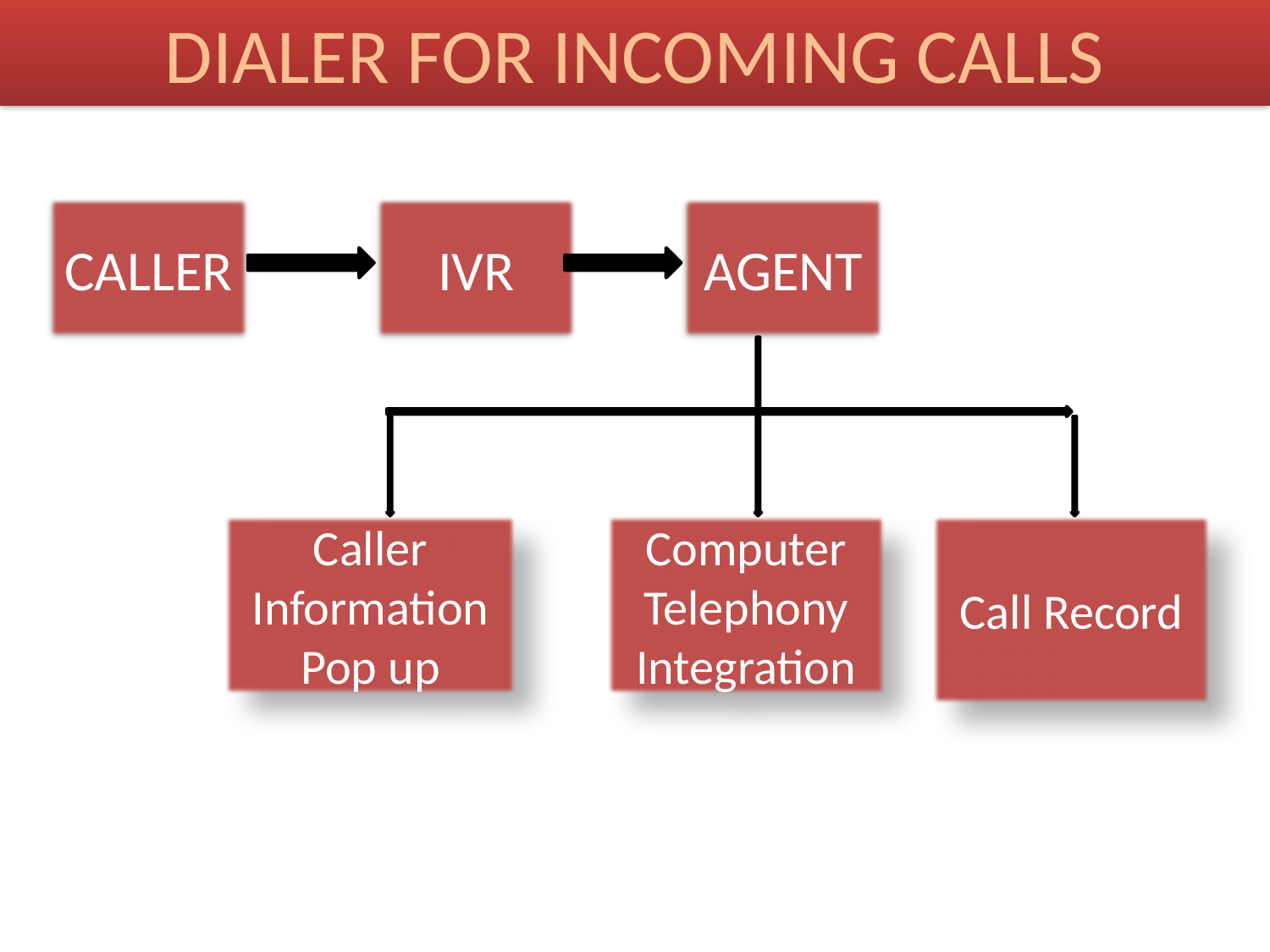

DIALER FOR INCOMING CALLS
CALLER
IVR
AGENT

Caller Information
Pop up
Call Record
Computer Telephony Integration